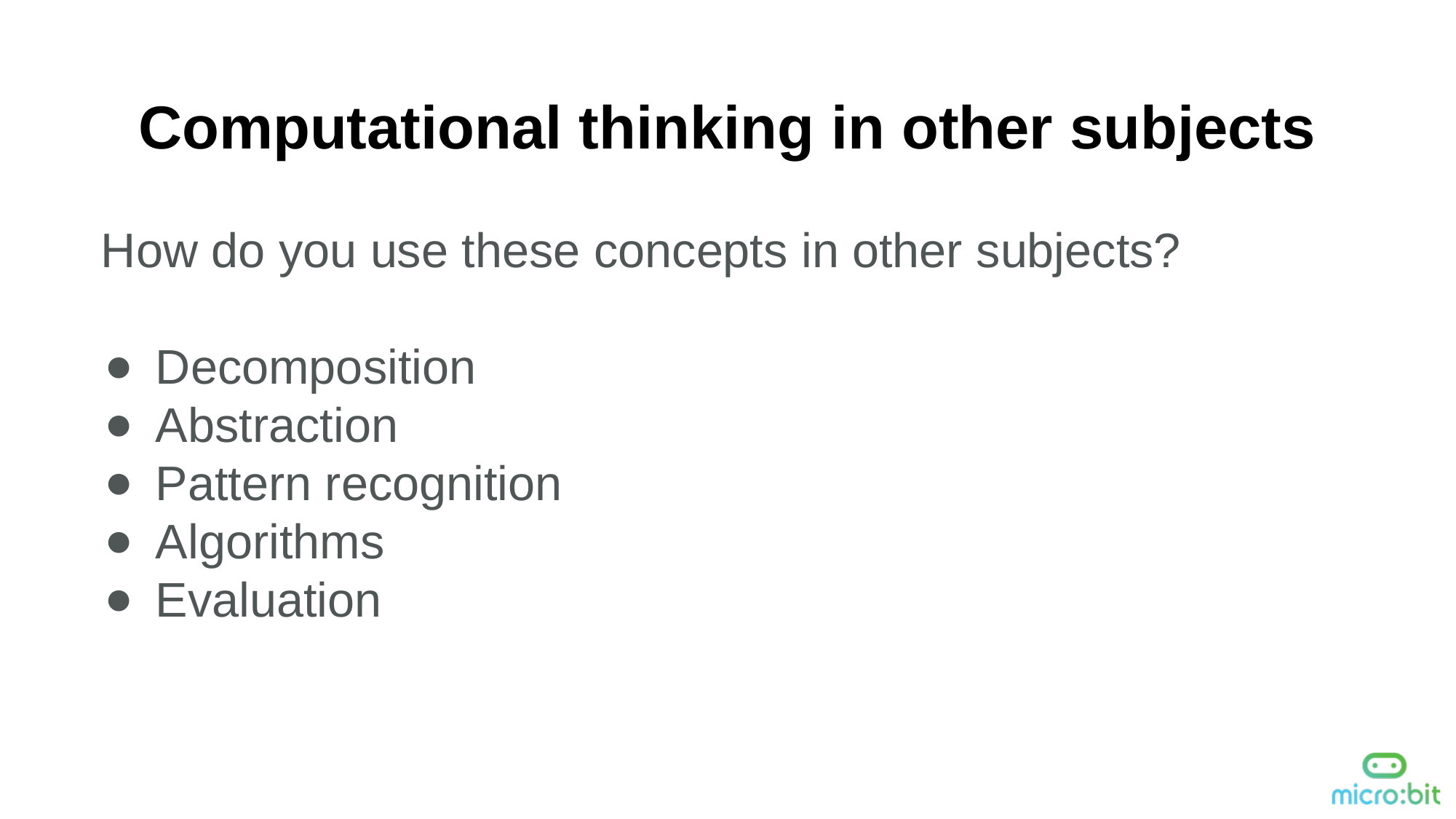

Computational thinking in other subjects

How do you use these concepts in other subjects?

Decomposition
Abstraction
Pattern recognition
Algorithms
Evaluation